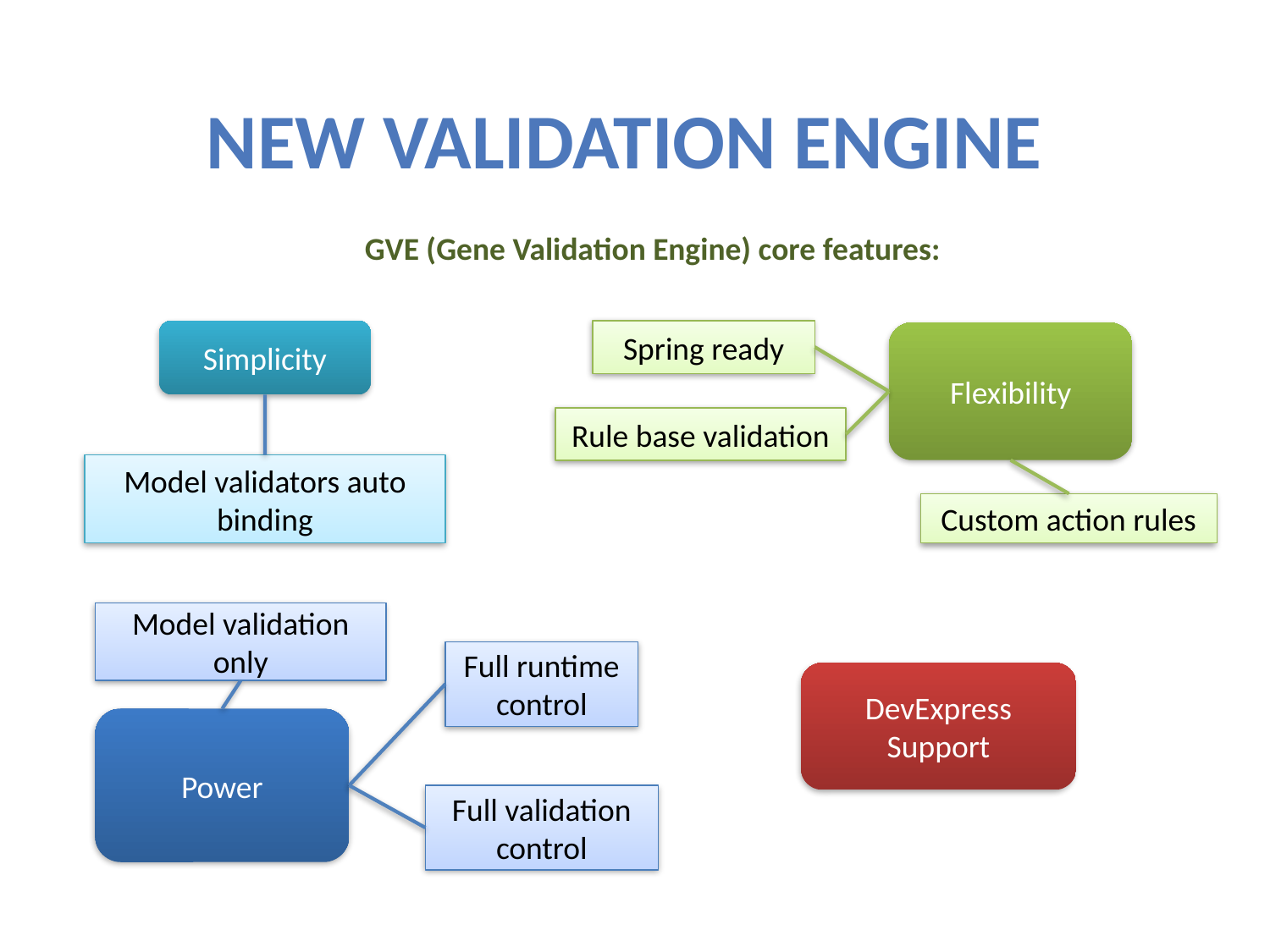

New Validation engine
GVE (Gene Validation Engine) core features:
Simplicity
Spring ready
Flexibility
Rule base validation
Model validators auto binding
Custom action rules
Model validation only
Full runtime control
DevExpress Support
Power
Full validation control